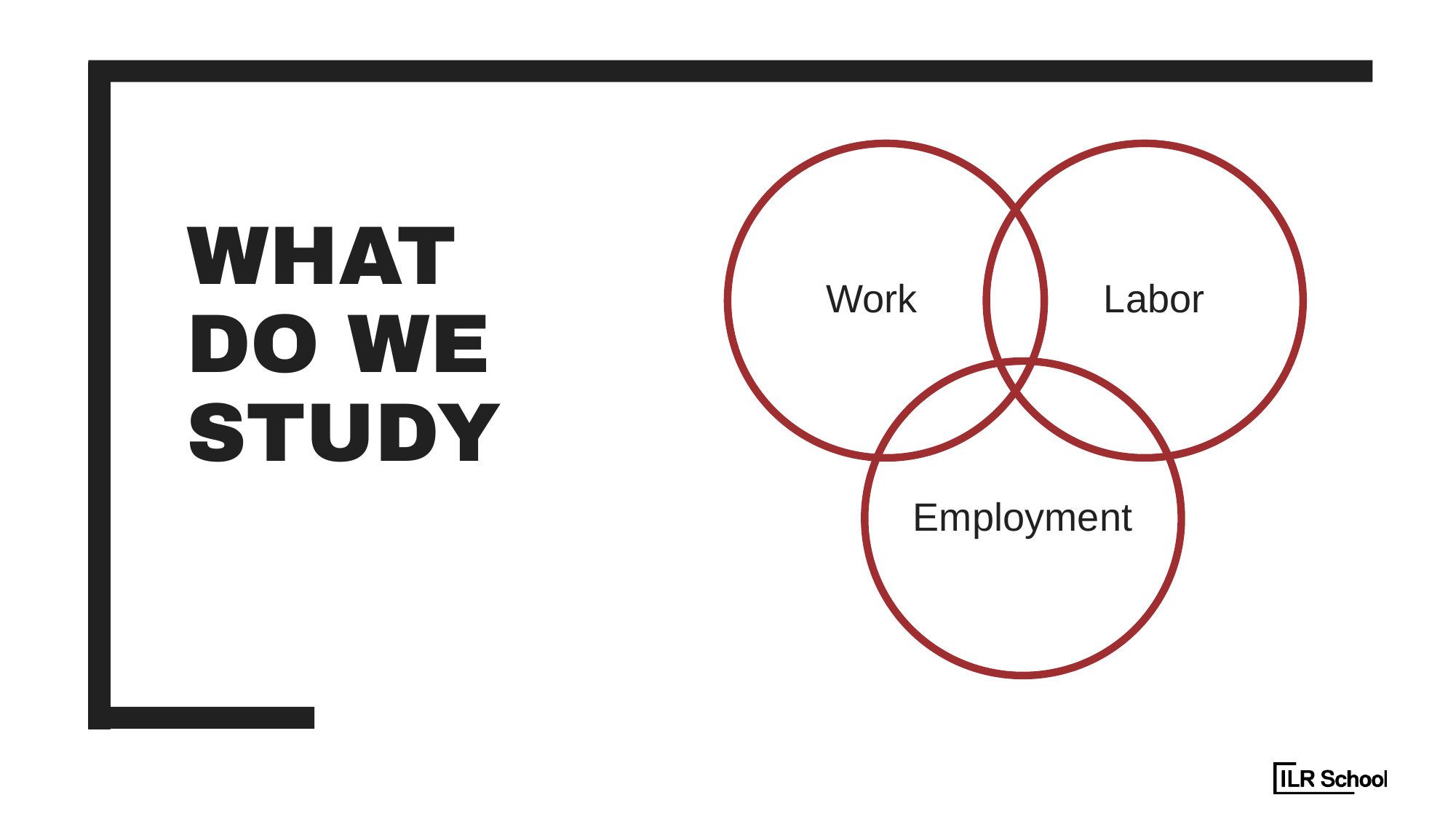

# What do we StUdy
Work
Labor

Employment